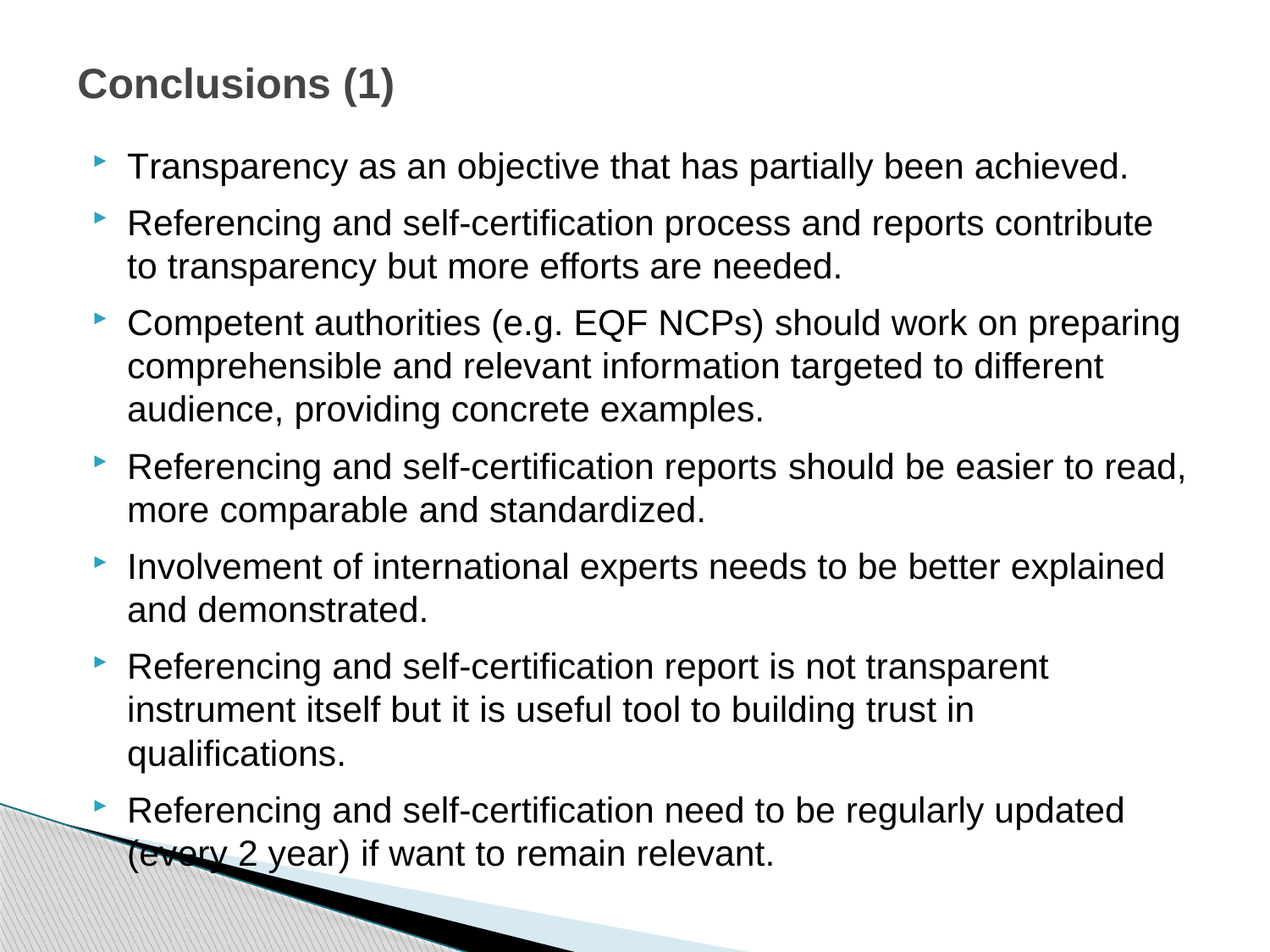

# Conclusions (1)
Transparency as an objective that has partially been achieved.
Referencing and self-certification process and reports contribute to transparency but more efforts are needed.
Competent authorities (e.g. EQF NCPs) should work on preparing comprehensible and relevant information targeted to different audience, providing concrete examples.
Referencing and self-certification reports should be easier to read, more comparable and standardized.
Involvement of international experts needs to be better explained and demonstrated.
Referencing and self-certification report is not transparent instrument itself but it is useful tool to building trust in qualifications.
Referencing and self-certification need to be regularly updated (every 2 year) if want to remain relevant.